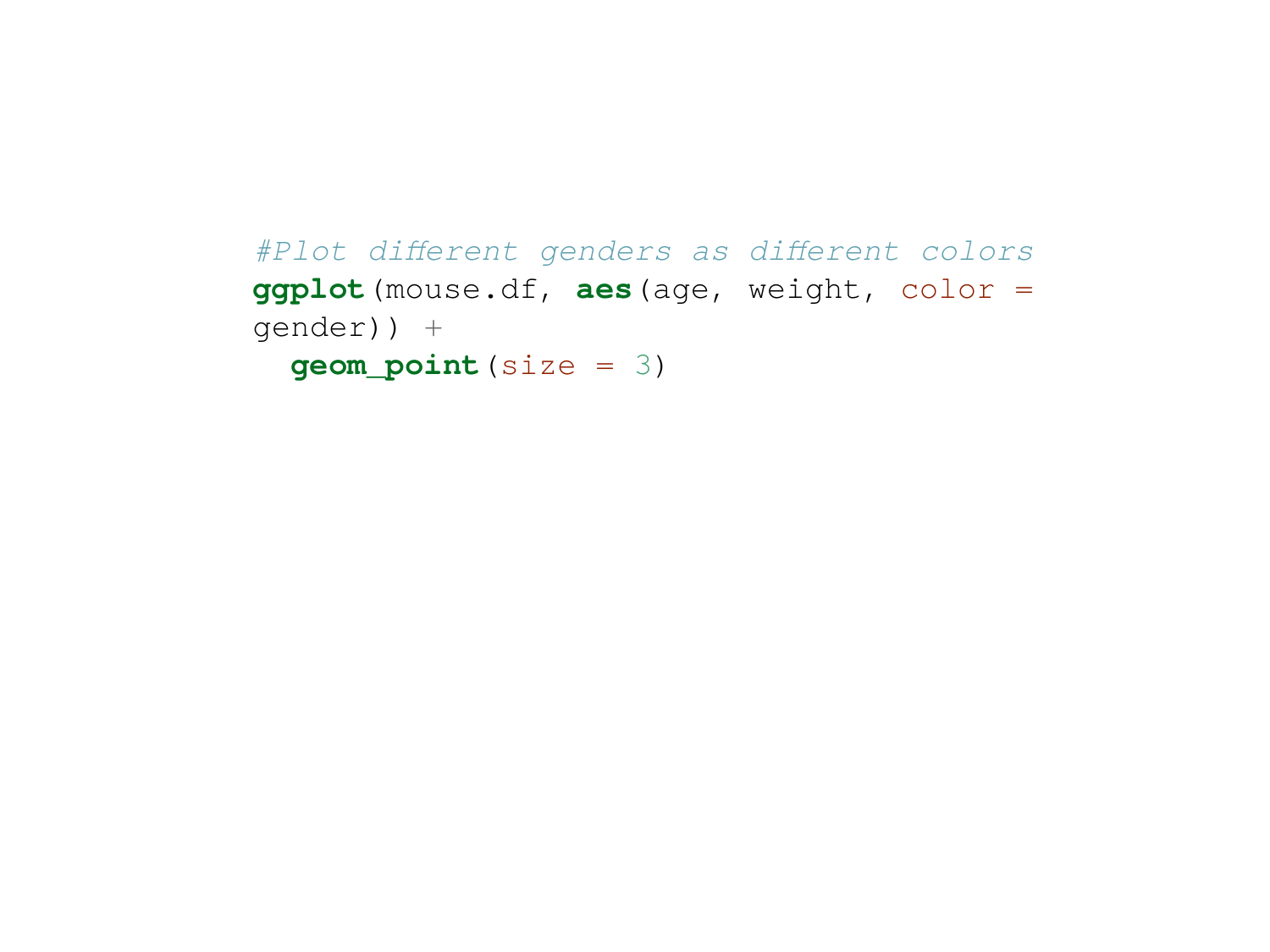

#Plot different genders as different colors
ggplot(mouse.df, aes(age, weight, color = gender)) +
  geom_point(size = 3)